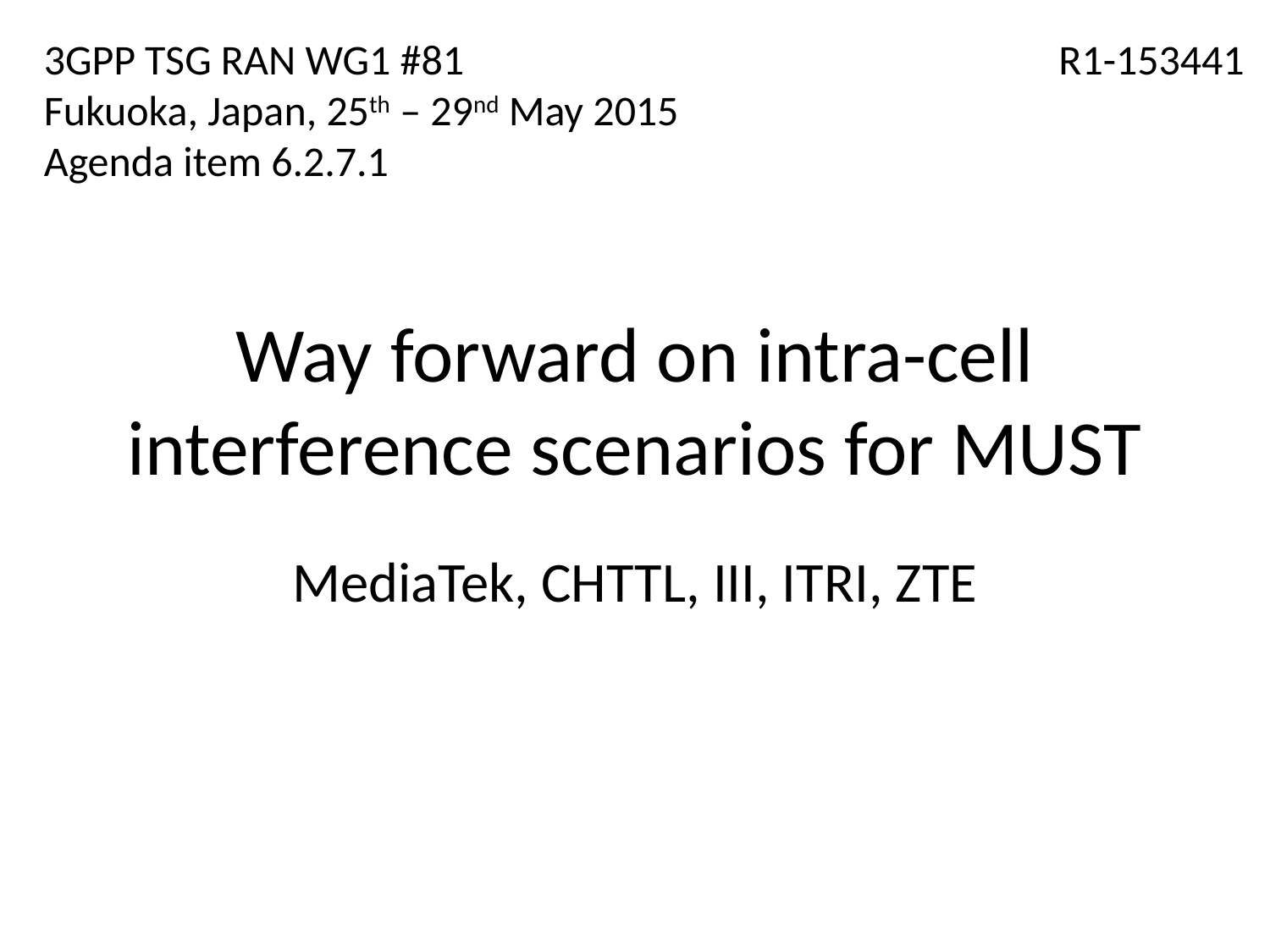

3GPP TSG RAN WG1 #81
Fukuoka, Japan, 25th – 29nd May 2015
Agenda item 6.2.7.1
R1-153441
# Way forward on intra-cell interference scenarios for MUST
MediaTek, CHTTL, III, ITRI, ZTE